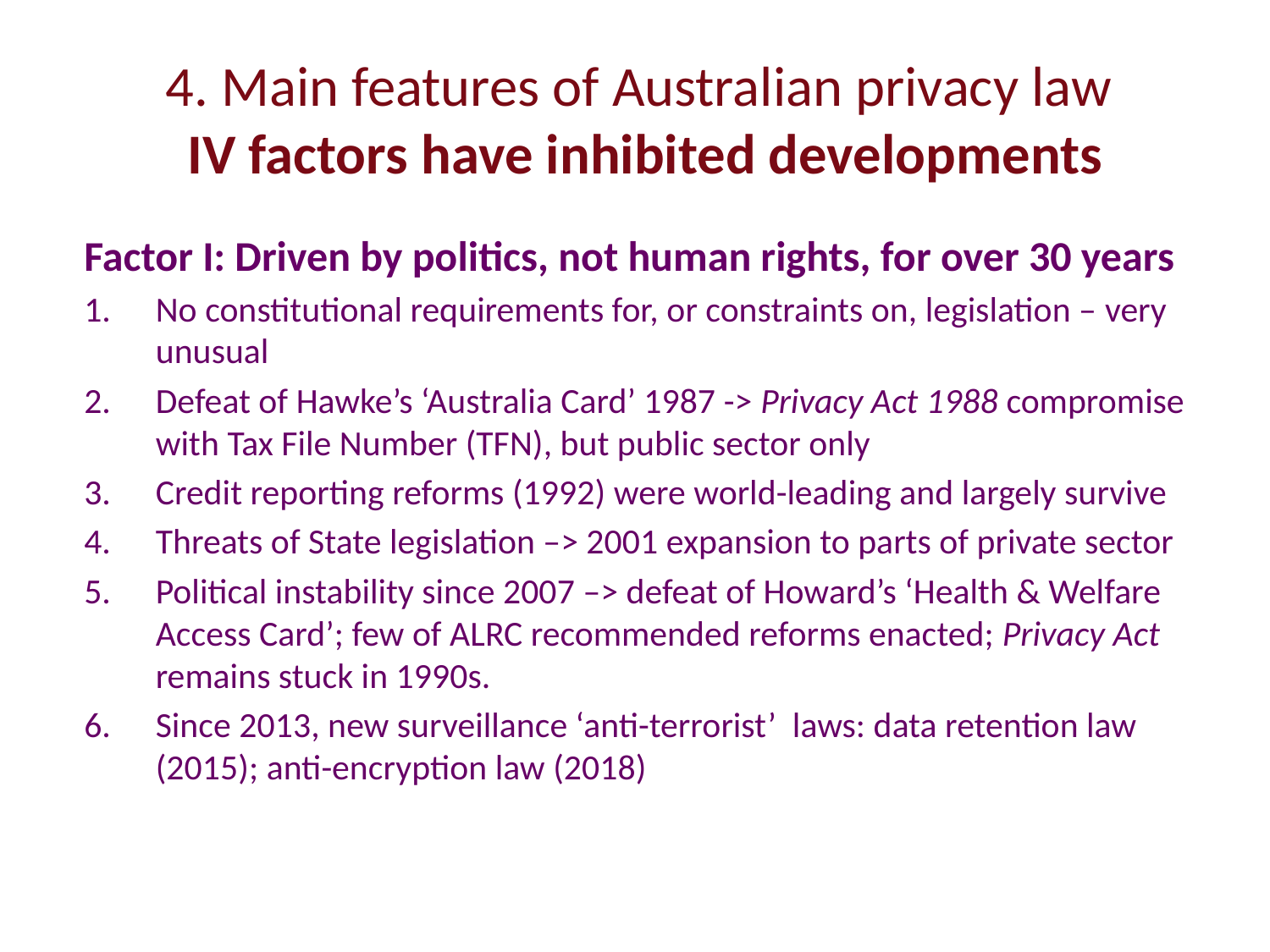

# 4. Main features of Australian privacy law IV factors have inhibited developments
Factor I: Driven by politics, not human rights, for over 30 years
No constitutional requirements for, or constraints on, legislation – very unusual
Defeat of Hawke’s ‘Australia Card’ 1987 -> Privacy Act 1988 compromise with Tax File Number (TFN), but public sector only
Credit reporting reforms (1992) were world-leading and largely survive
Threats of State legislation –> 2001 expansion to parts of private sector
Political instability since 2007 –> defeat of Howard’s ‘Health & Welfare Access Card’; few of ALRC recommended reforms enacted; Privacy Act remains stuck in 1990s.
Since 2013, new surveillance ‘anti-terrorist’  laws: data retention law (2015); anti-encryption law (2018)